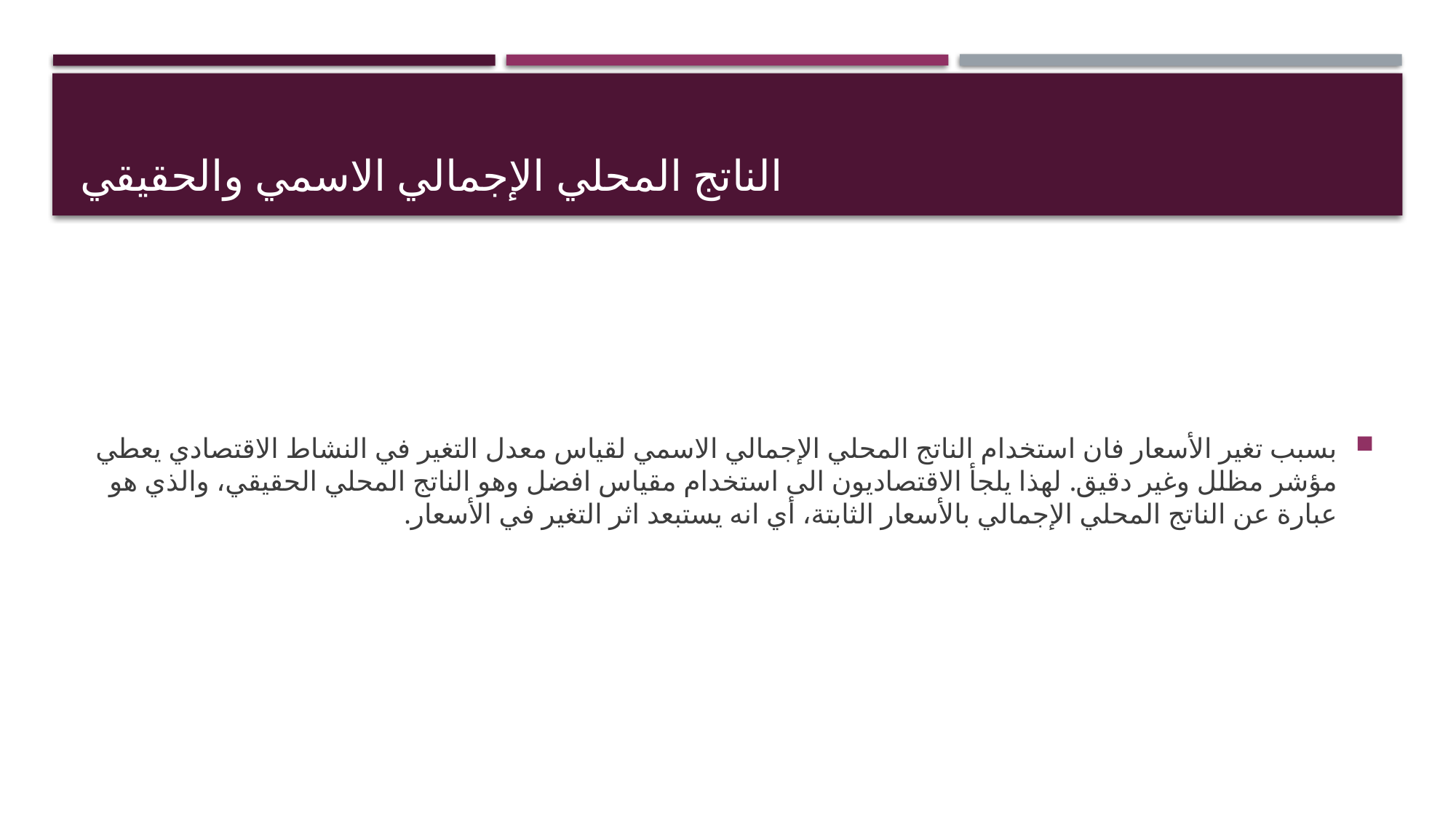

# الناتج المحلي الإجمالي الاسمي والحقيقي
بسبب تغير الأسعار فان استخدام الناتج المحلي الإجمالي الاسمي لقياس معدل التغير في النشاط الاقتصادي يعطي مؤشر مظلل وغير دقيق. لهذا يلجأ الاقتصاديون الى استخدام مقياس افضل وهو الناتج المحلي الحقيقي، والذي هو عبارة عن الناتج المحلي الإجمالي بالأسعار الثابتة، أي انه يستبعد اثر التغير في الأسعار.